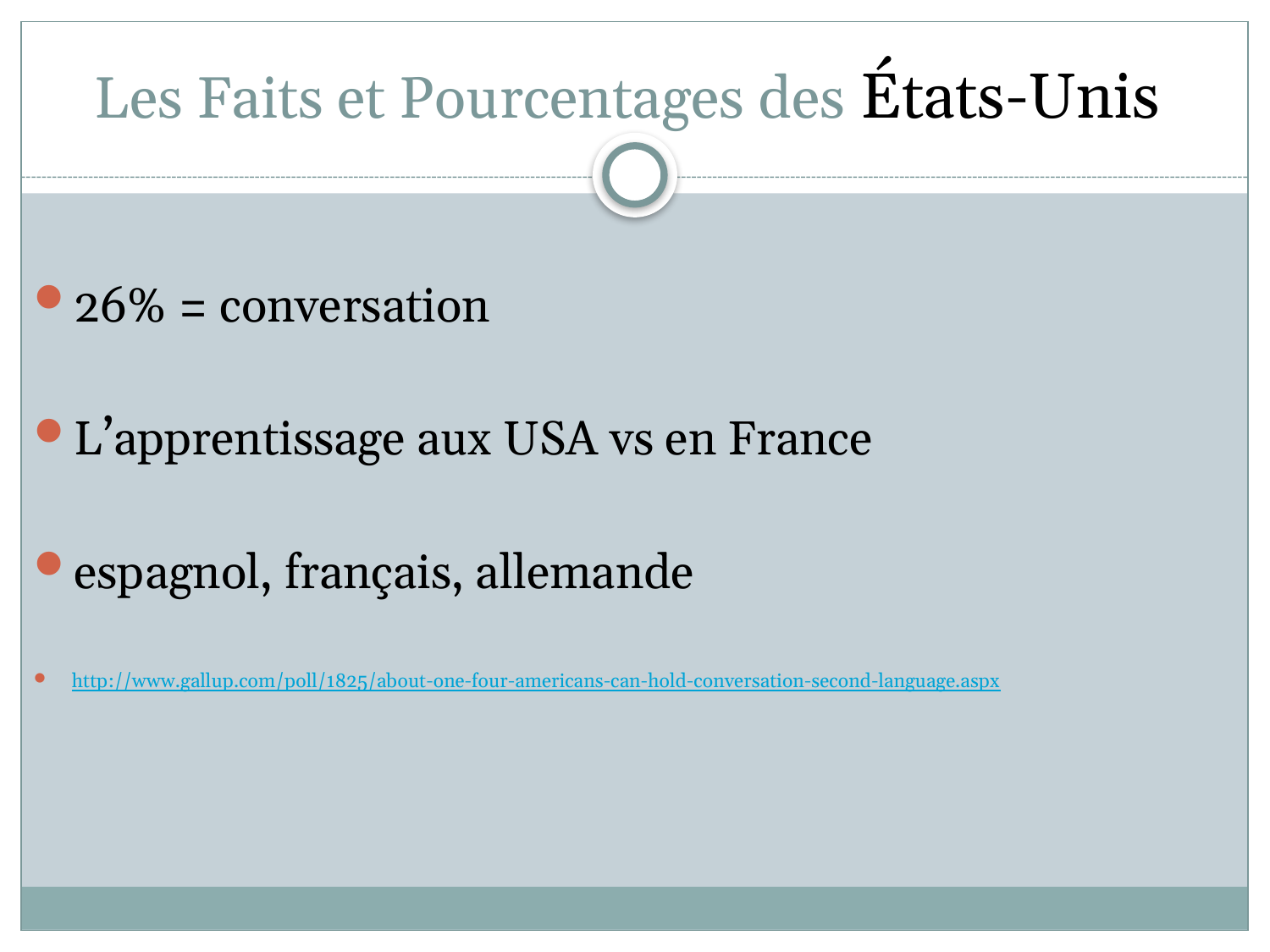

# Les Faits et Pourcentages des États-Unis

26% = conversation

L’apprentissage aux USA vs en France

espagnol, français, allemande

http://www.gallup.com/poll/1825/about-one-four-americans-can-hold-conversation-second-language.aspx